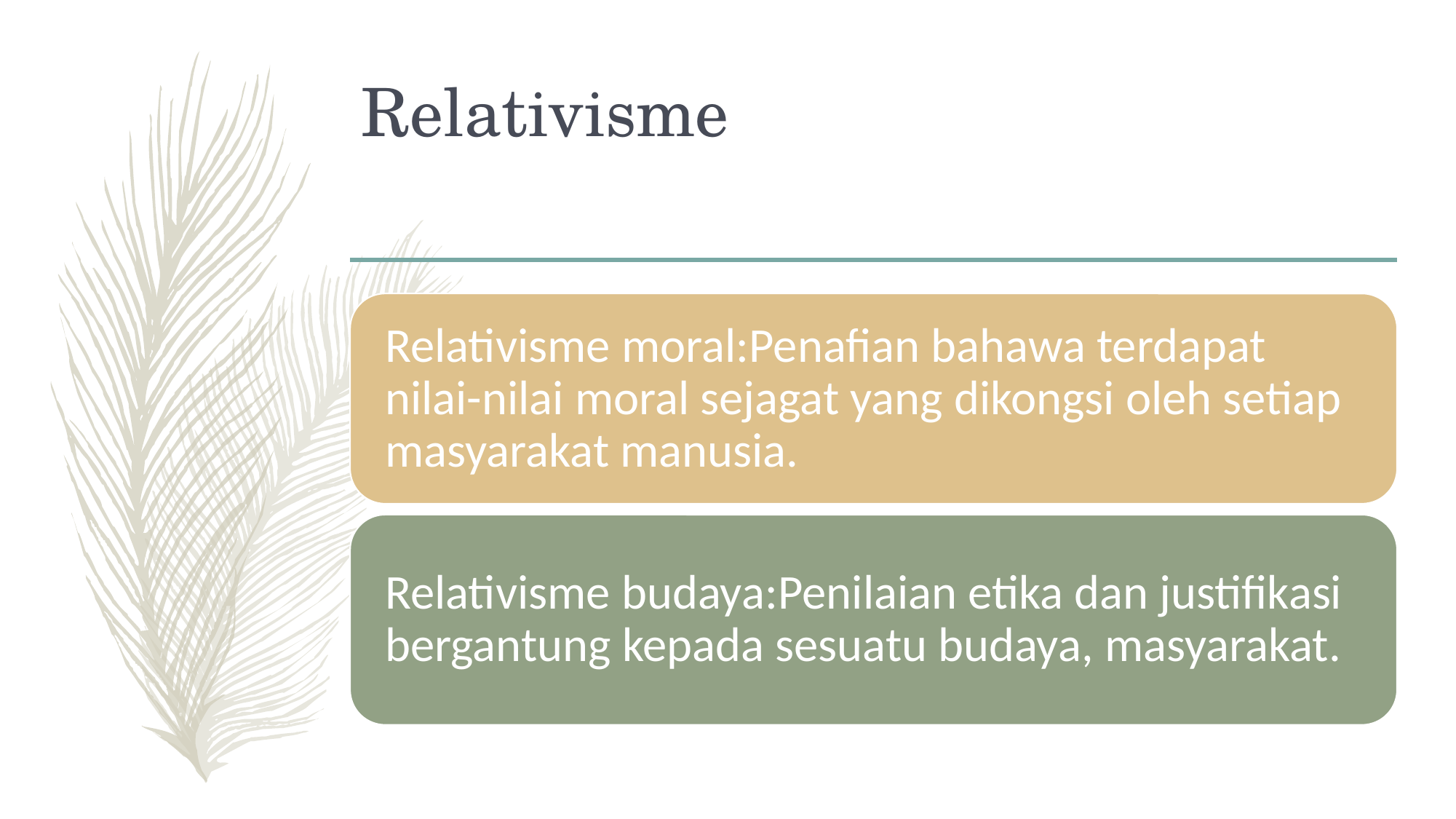

# Relativisme
Relativisme moral:Penafian bahawa terdapat nilai-nilai moral sejagat yang dikongsi oleh setiap masyarakat manusia.
Relativisme budaya:Penilaian etika dan justifikasi bergantung kepada sesuatu budaya, masyarakat.